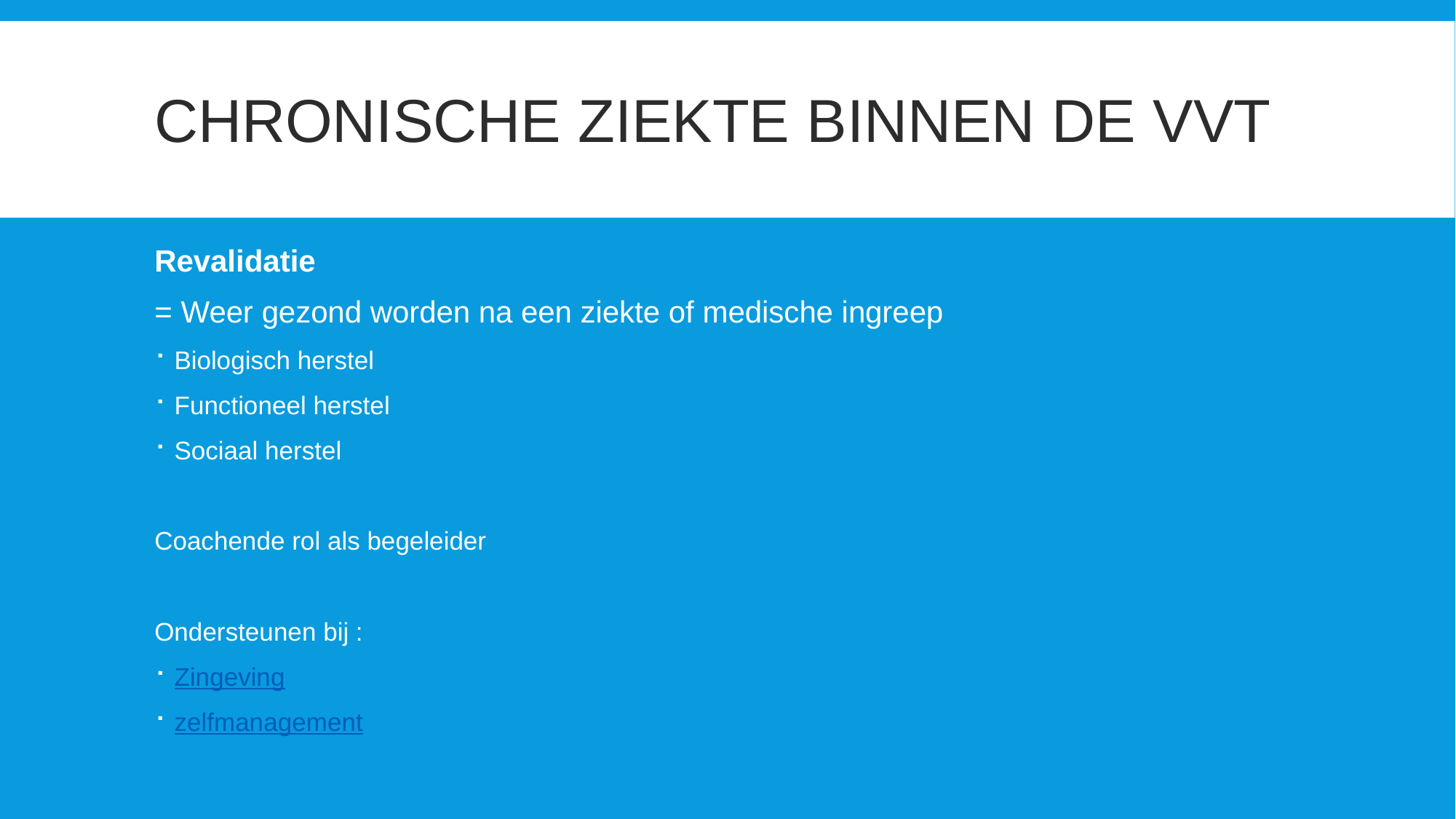

# Chronische ziekte binnen de VVT
Revalidatie
= Weer gezond worden na een ziekte of medische ingreep
Biologisch herstel
Functioneel herstel
Sociaal herstel

Coachende rol als begeleider

Ondersteunen bij :
Zingeving
zelfmanagement